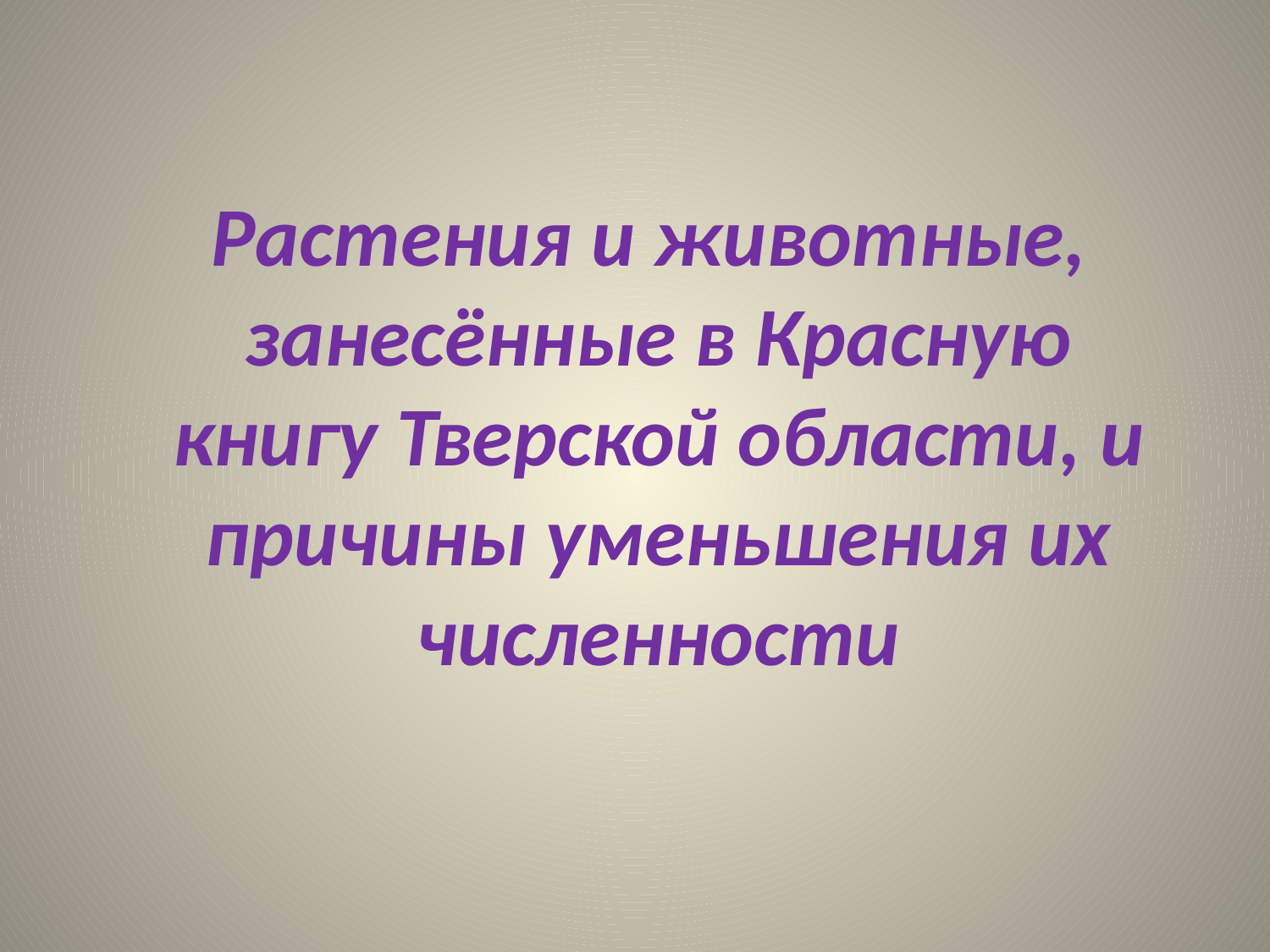

#
   Растения и животные, занесённые в Красную книгу Тверской области, и причины уменьшения их численности